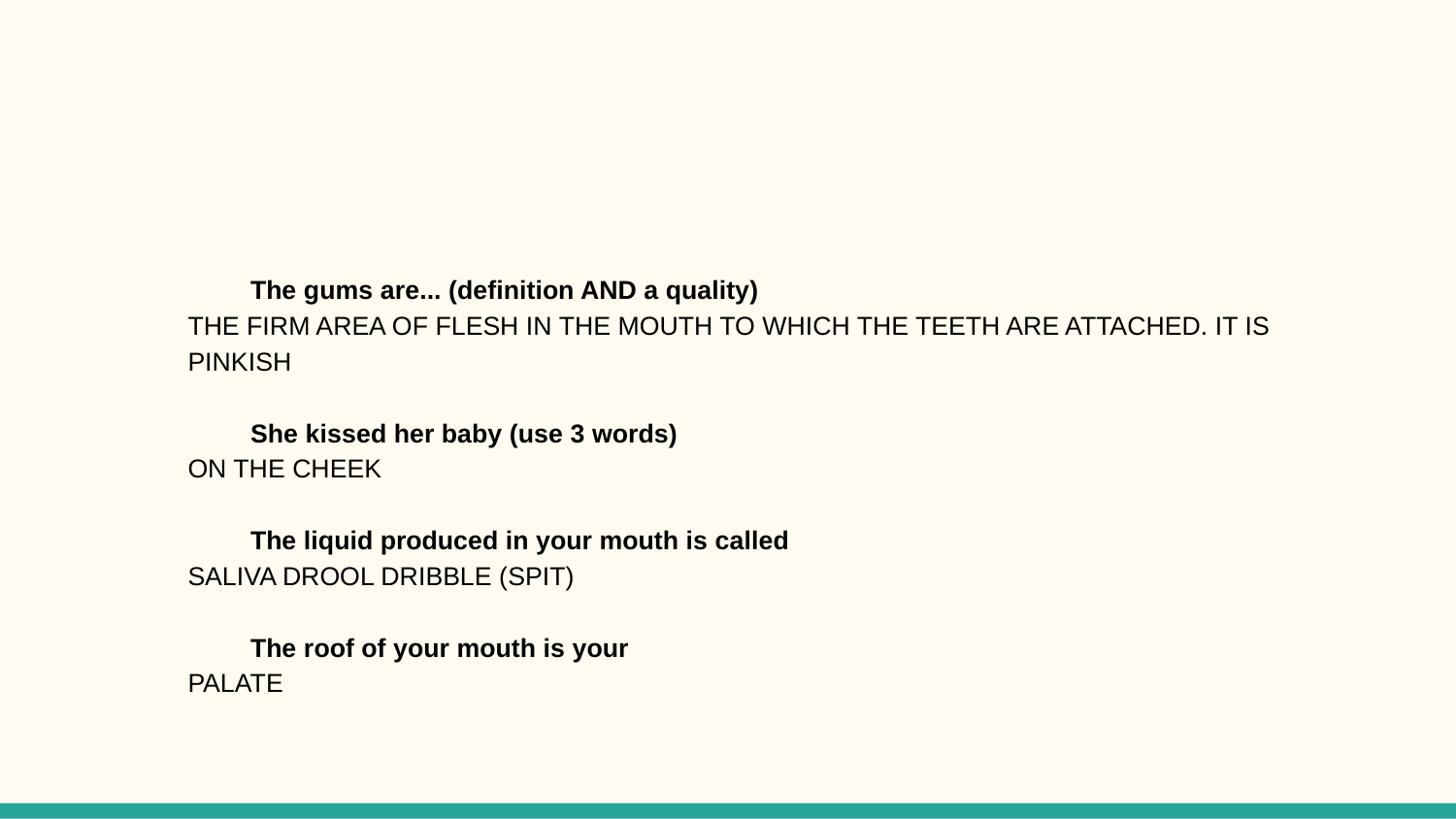

#
The gums are... (definition AND a quality)
THE FIRM AREA OF FLESH IN THE MOUTH TO WHICH THE TEETH ARE ATTACHED. IT IS PINKISH

She kissed her baby (use 3 words)
ON THE CHEEK

The liquid produced in your mouth is called
SALIVA DROOL DRIBBLE (SPIT)

The roof of your mouth is your
PALATE